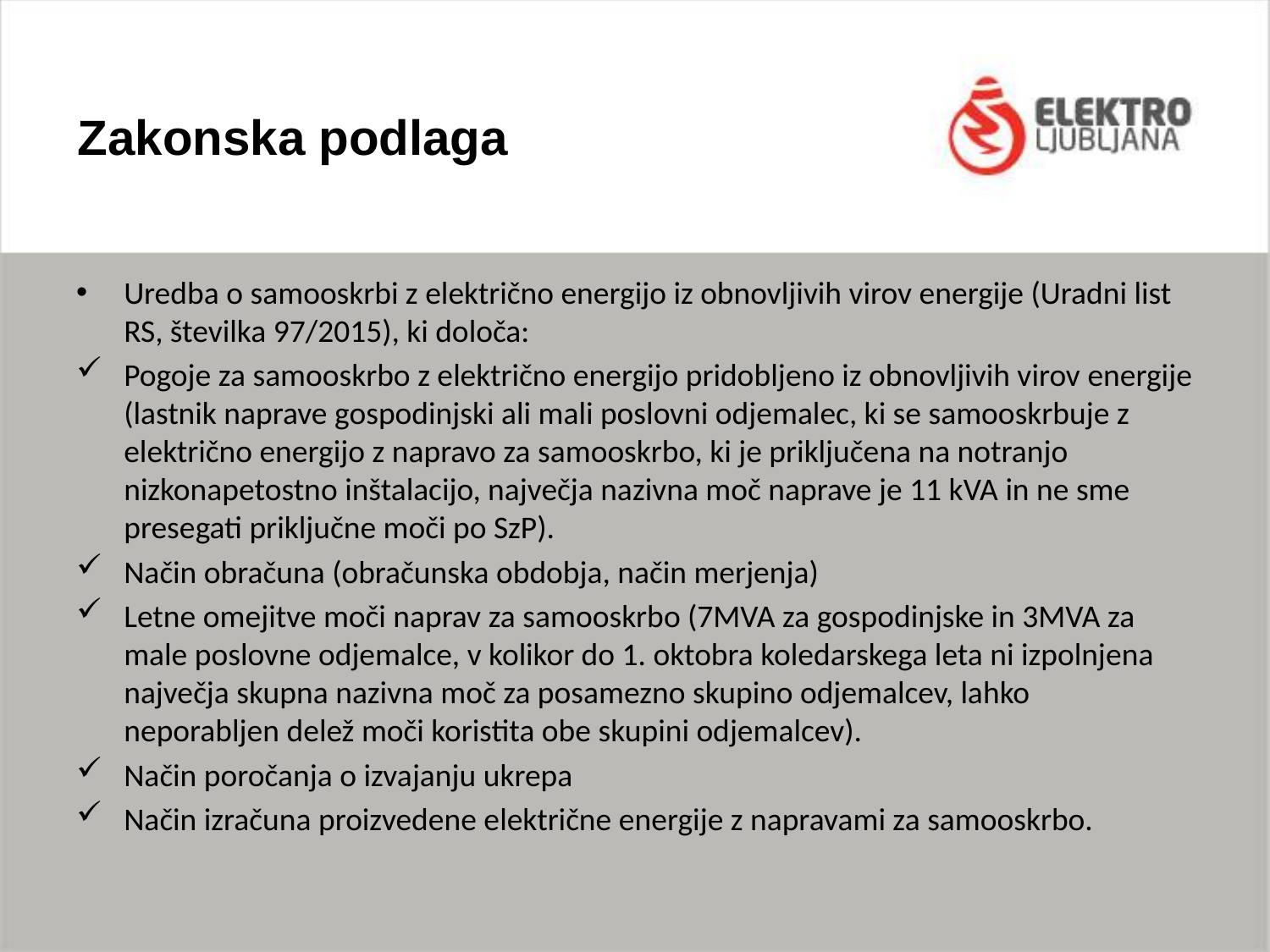

# Zakonska podlaga
Uredba o samooskrbi z električno energijo iz obnovljivih virov energije (Uradni list RS, številka 97/2015), ki določa:
Pogoje za samooskrbo z električno energijo pridobljeno iz obnovljivih virov energije (lastnik naprave gospodinjski ali mali poslovni odjemalec, ki se samooskrbuje z električno energijo z napravo za samooskrbo, ki je priključena na notranjo nizkonapetostno inštalacijo, največja nazivna moč naprave je 11 kVA in ne sme presegati priključne moči po SzP).
Način obračuna (obračunska obdobja, način merjenja)
Letne omejitve moči naprav za samooskrbo (7MVA za gospodinjske in 3MVA za male poslovne odjemalce, v kolikor do 1. oktobra koledarskega leta ni izpolnjena največja skupna nazivna moč za posamezno skupino odjemalcev, lahko neporabljen delež moči koristita obe skupini odjemalcev).
Način poročanja o izvajanju ukrepa
Način izračuna proizvedene električne energije z napravami za samooskrbo.